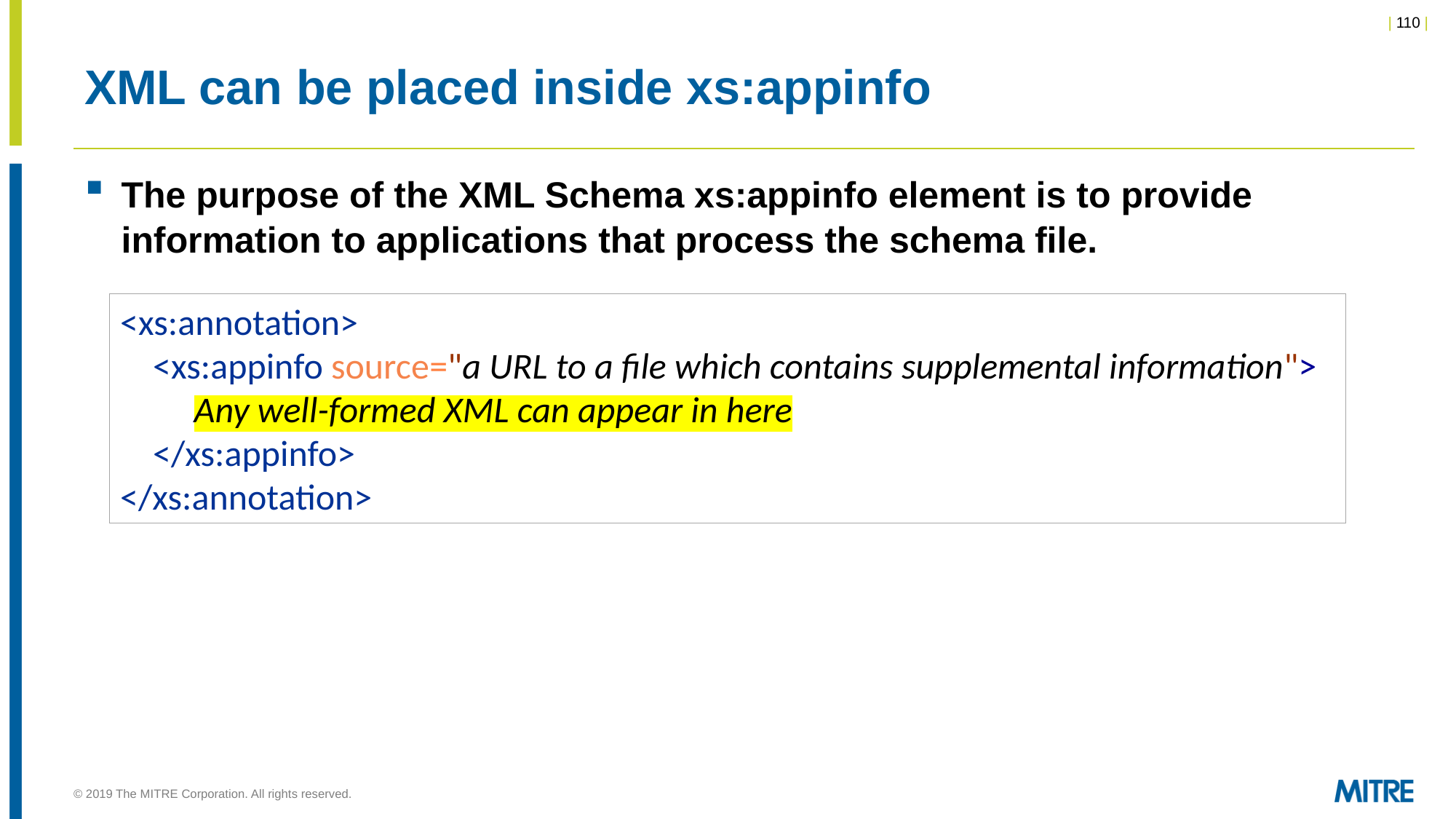

# XML can be placed inside xs:appinfo
The purpose of the XML Schema xs:appinfo element is to provide information to applications that process the schema file.
<xs:annotation>
    <xs:appinfo source="a URL to a file which contains supplemental information">
         Any well-formed XML can appear in here
    </xs:appinfo>
</xs:annotation>
© 2019 The MITRE Corporation. All rights reserved.